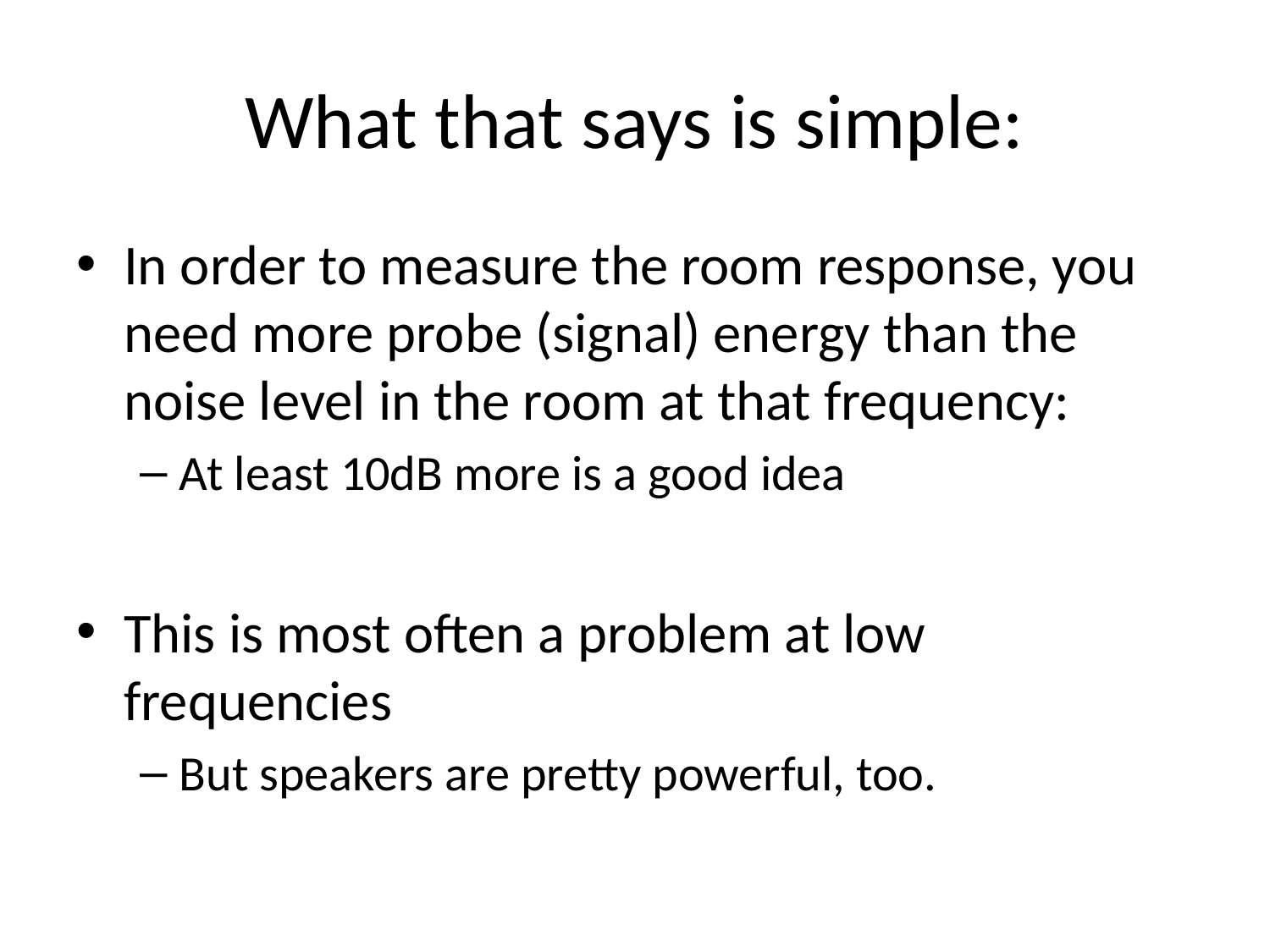

# What that says is simple:
In order to measure the room response, you need more probe (signal) energy than the noise level in the room at that frequency:
At least 10dB more is a good idea

This is most often a problem at low frequencies
But speakers are pretty powerful, too.